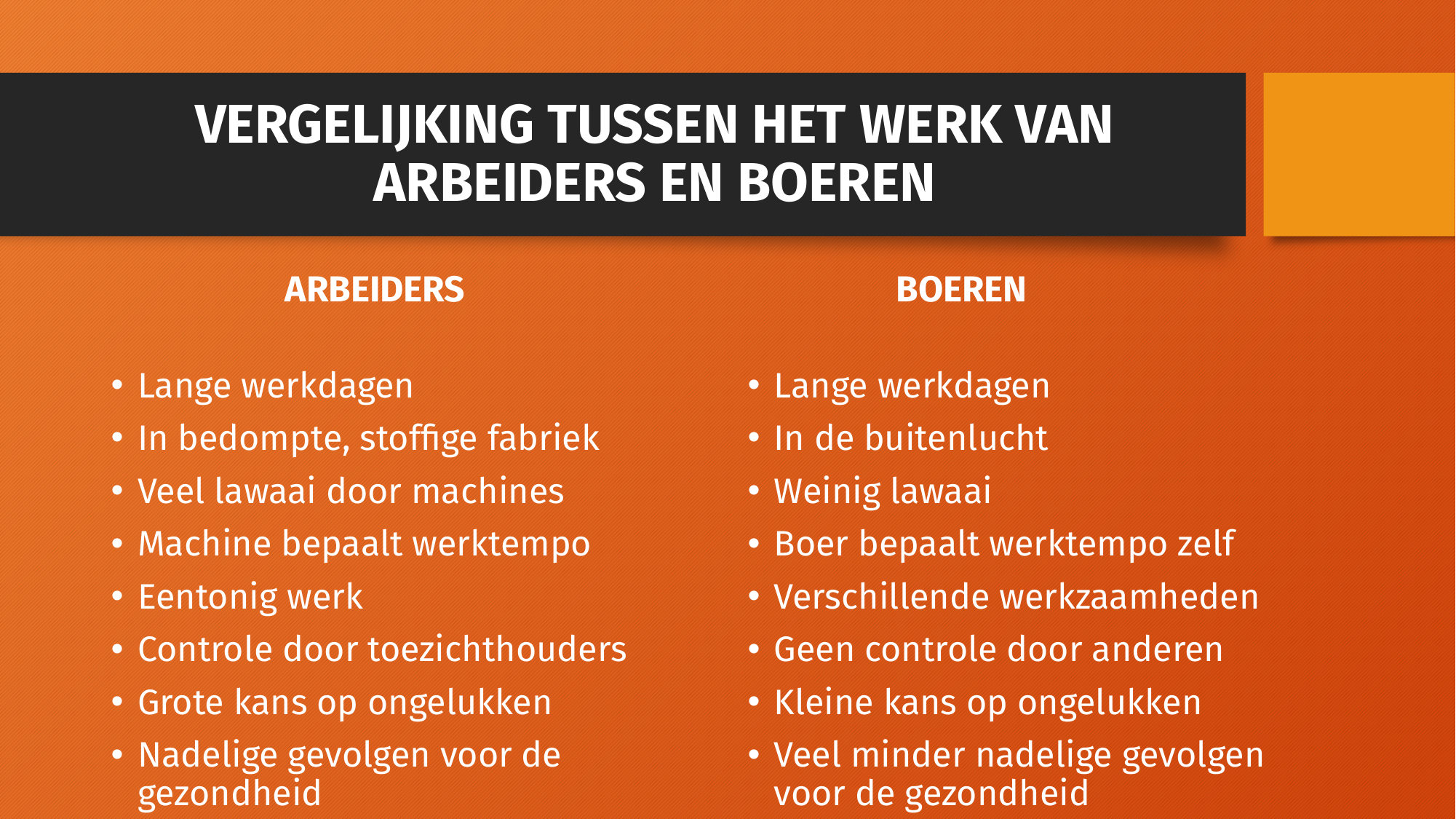

# VERGELIJKING TUSSEN HET WERK VAN ARBEIDERS EN BOEREN
ARBEIDERS
BOEREN
Lange werkdagen
In bedompte, stoffige fabriek
Veel lawaai door machines
Machine bepaalt werktempo
Eentonig werk
Controle door toezichthouders
Grote kans op ongelukken
Nadelige gevolgen voor de gezondheid
Lange werkdagen
In de buitenlucht
Weinig lawaai
Boer bepaalt werktempo zelf
Verschillende werkzaamheden
Geen controle door anderen
Kleine kans op ongelukken
Veel minder nadelige gevolgen voor de gezondheid